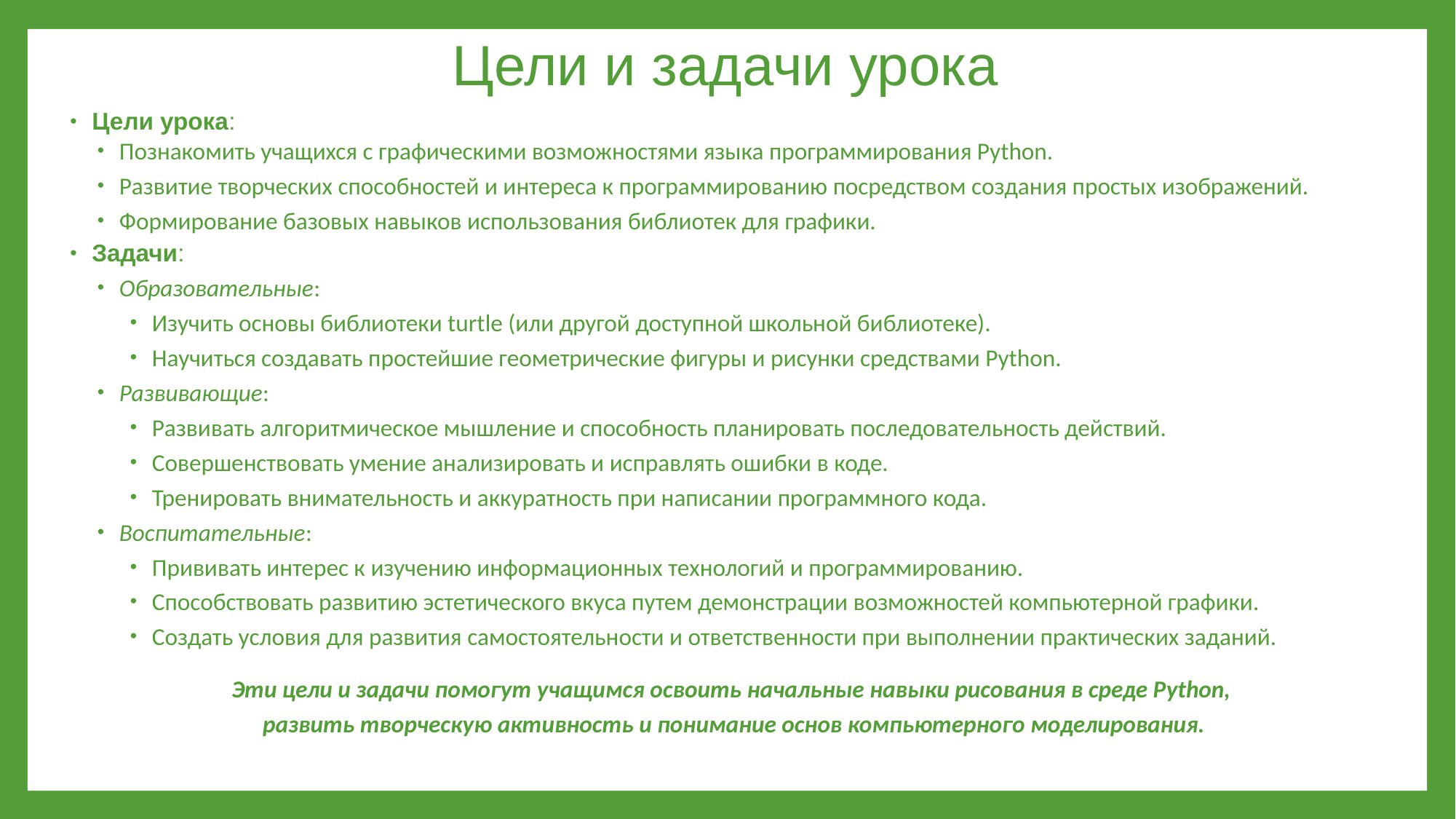

# Цели и задачи урока
Цели урока:
Познакомить учащихся с графическими возможностями языка программирования Python.
Развитие творческих способностей и интереса к программированию посредством создания простых изображений.
Формирование базовых навыков использования библиотек для графики.
Задачи:
Образовательные:
Изучить основы библиотеки turtle (или другой доступной школьной библиотеке).
Научиться создавать простейшие геометрические фигуры и рисунки средствами Python.
Развивающие:
Развивать алгоритмическое мышление и способность планировать последовательность действий.
Совершенствовать умение анализировать и исправлять ошибки в коде.
Тренировать внимательность и аккуратность при написании программного кода.
Воспитательные:
Прививать интерес к изучению информационных технологий и программированию.
Способствовать развитию эстетического вкуса путем демонстрации возможностей компьютерной графики.
Создать условия для развития самостоятельности и ответственности при выполнении практических заданий.

Эти цели и задачи помогут учащимся освоить начальные навыки рисования в среде Python,
развить творческую активность и понимание основ компьютерного моделирования.